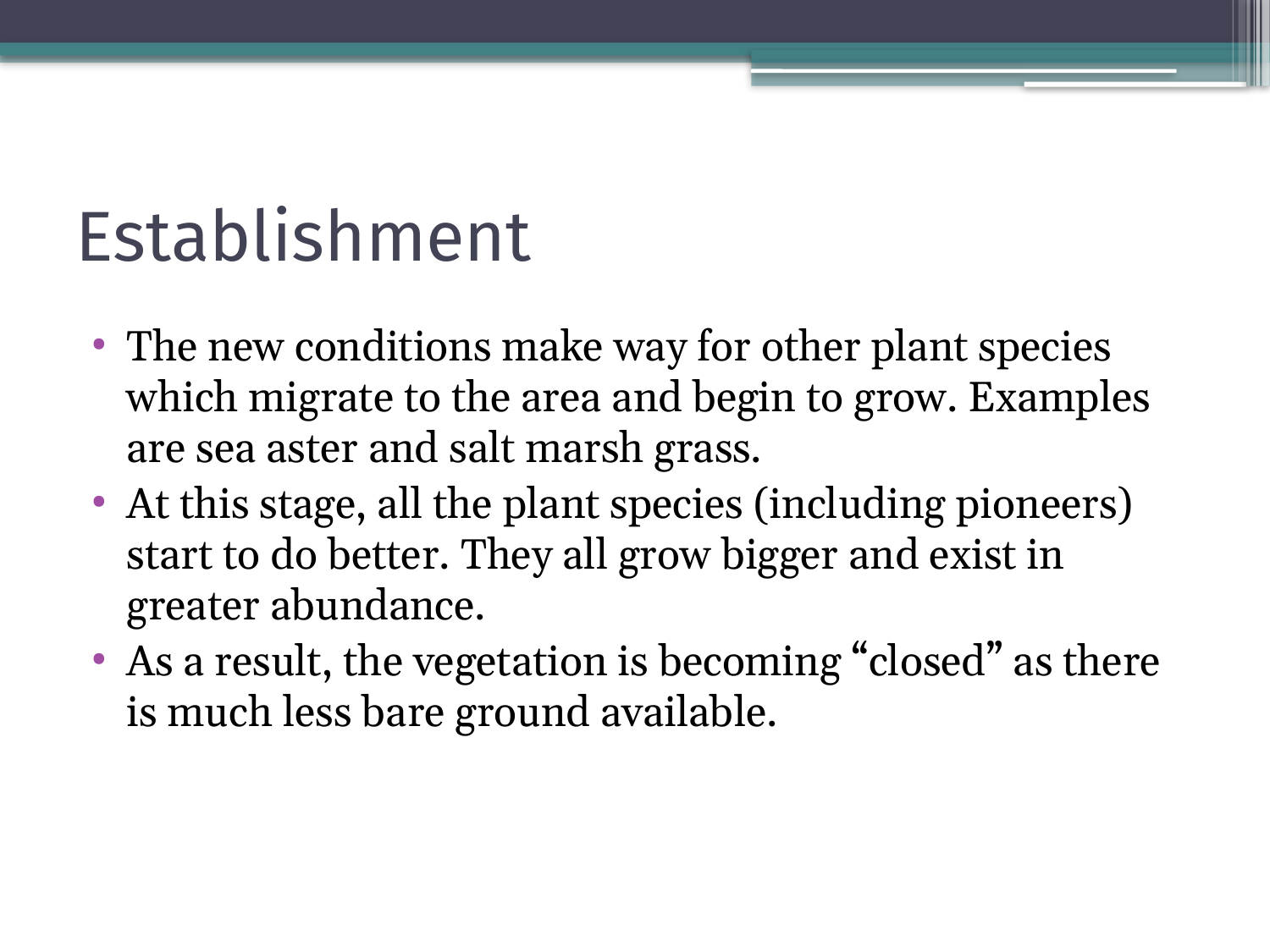

# Establishment
The new conditions make way for other plant species which migrate to the area and begin to grow. Examples are sea aster and salt marsh grass.
At this stage, all the plant species (including pioneers) start to do better. They all grow bigger and exist in greater abundance.
As a result, the vegetation is becoming “closed” as there is much less bare ground available.